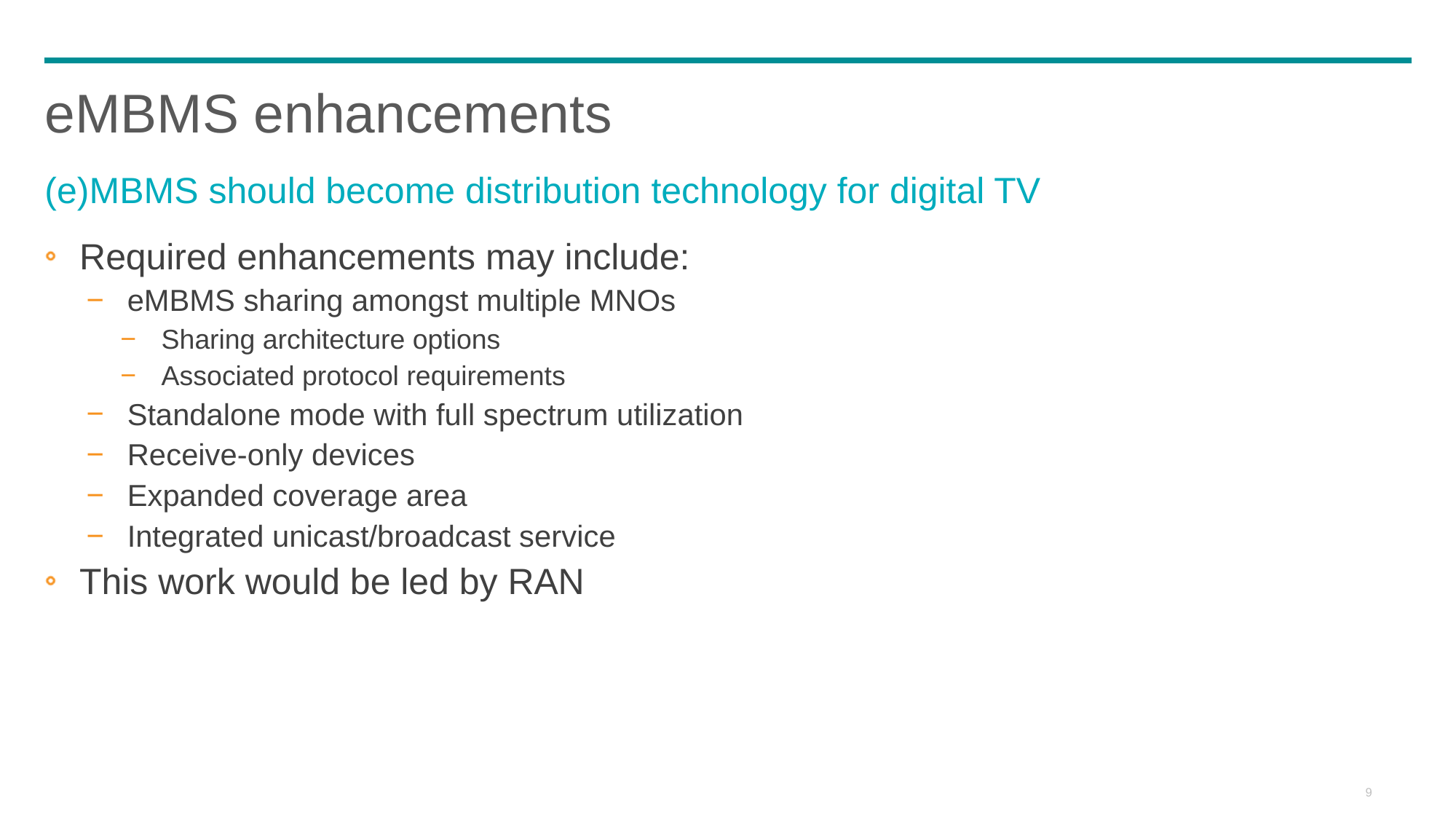

# eMBMS enhancements
(e)MBMS should become distribution technology for digital TV
Required enhancements may include:
eMBMS sharing amongst multiple MNOs
Sharing architecture options
Associated protocol requirements
Standalone mode with full spectrum utilization
Receive-only devices
Expanded coverage area
Integrated unicast/broadcast service
This work would be led by RAN